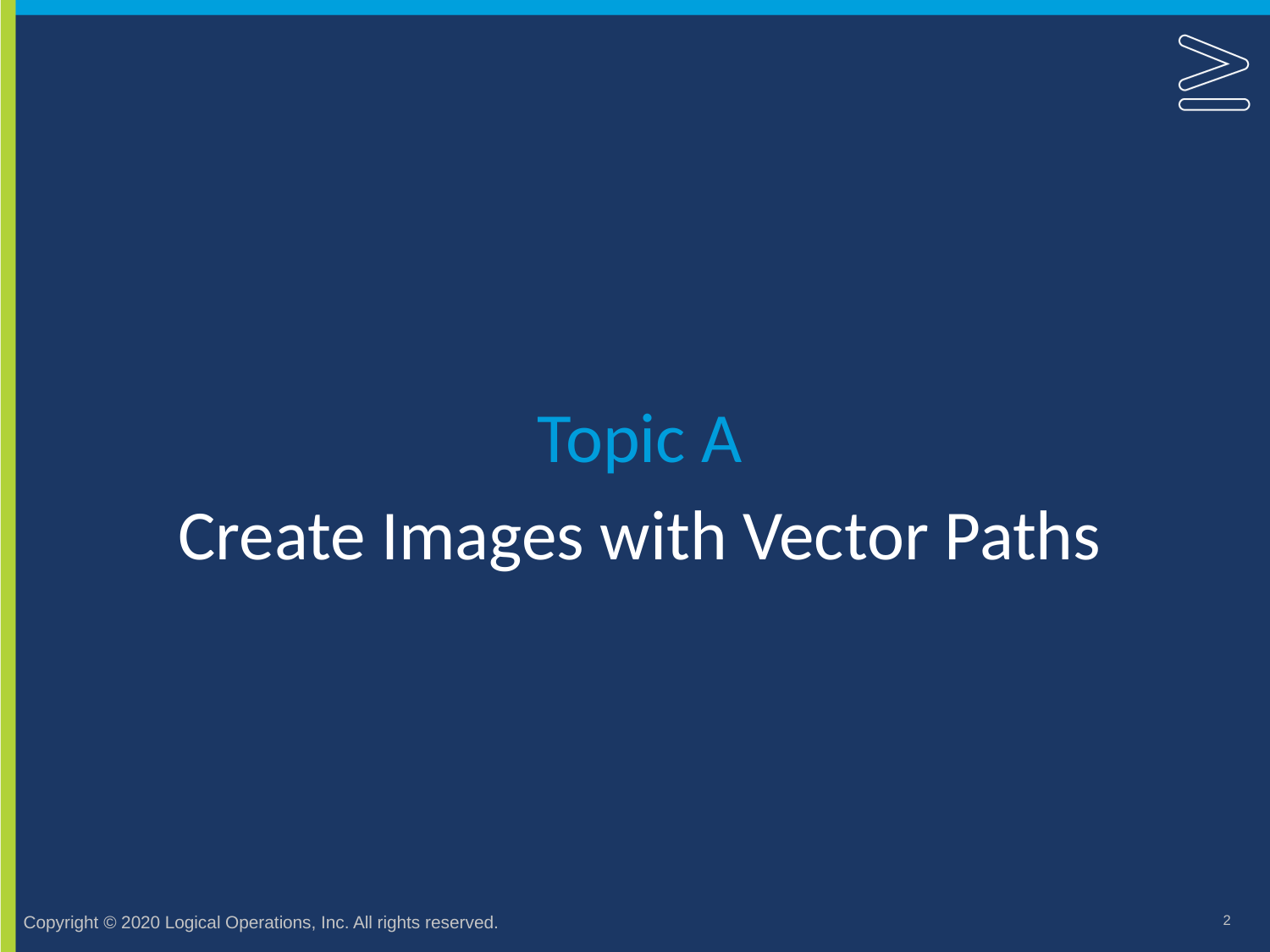

Topic A
# Create Images with Vector Paths
2